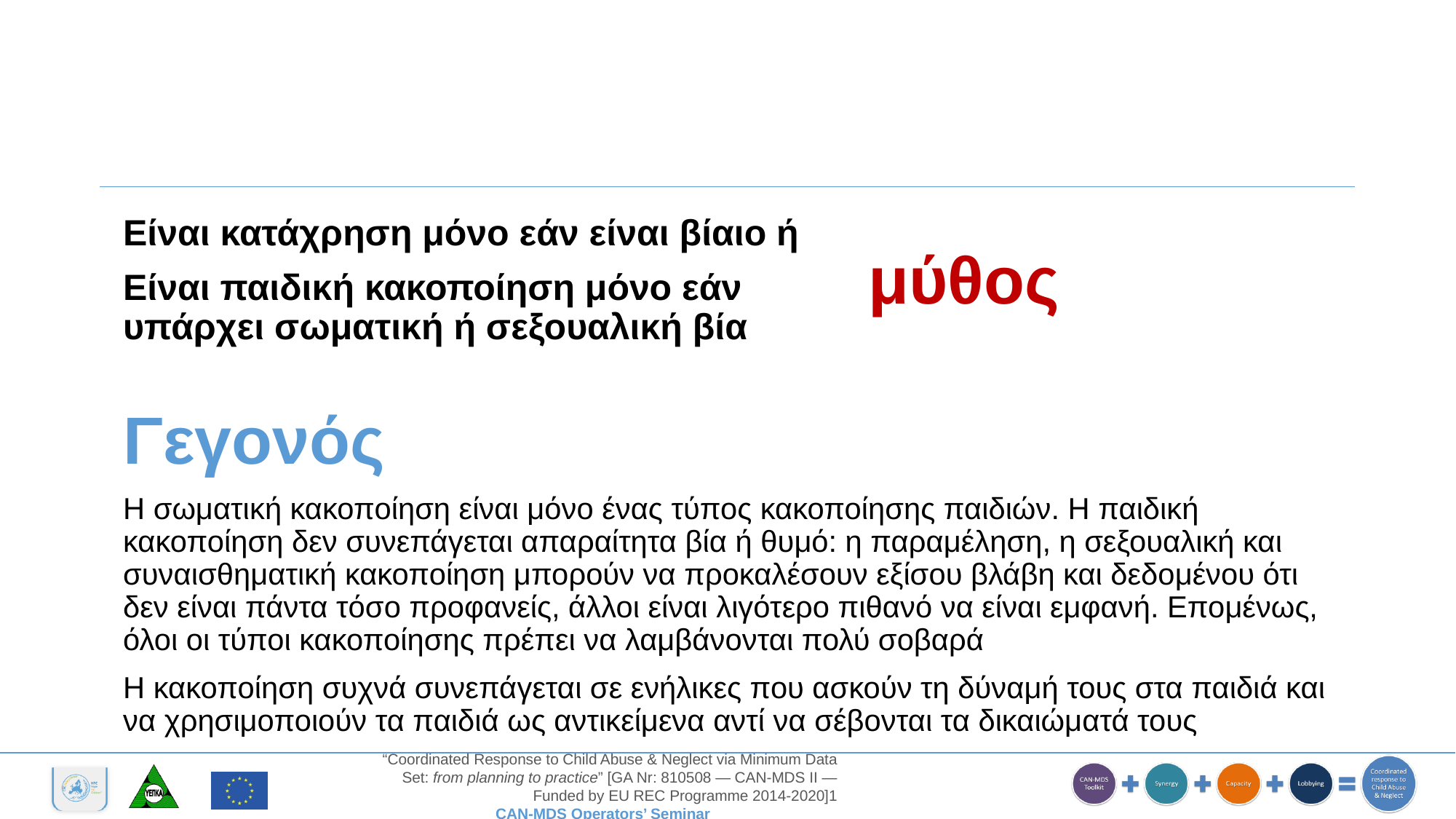

Είναι κατάχρηση μόνο εάν είναι βίαιο ή
Είναι παιδική κακοποίηση μόνο εάν υπάρχει σωματική ή σεξουαλική βία
μύθος
Γεγονός
Η σωματική κακοποίηση είναι μόνο ένας τύπος κακοποίησης παιδιών. Η παιδική κακοποίηση δεν συνεπάγεται απαραίτητα βία ή θυμό: η παραμέληση, η σεξουαλική και συναισθηματική κακοποίηση μπορούν να προκαλέσουν εξίσου βλάβη και δεδομένου ότι δεν είναι πάντα τόσο προφανείς, άλλοι είναι λιγότερο πιθανό να είναι εμφανή. Επομένως, όλοι οι τύποι κακοποίησης πρέπει να λαμβάνονται πολύ σοβαρά
Η κακοποίηση συχνά συνεπάγεται σε ενήλικες που ασκούν τη δύναμή τους στα παιδιά και να χρησιμοποιούν τα παιδιά ως αντικείμενα αντί να σέβονται τα δικαιώματά τους